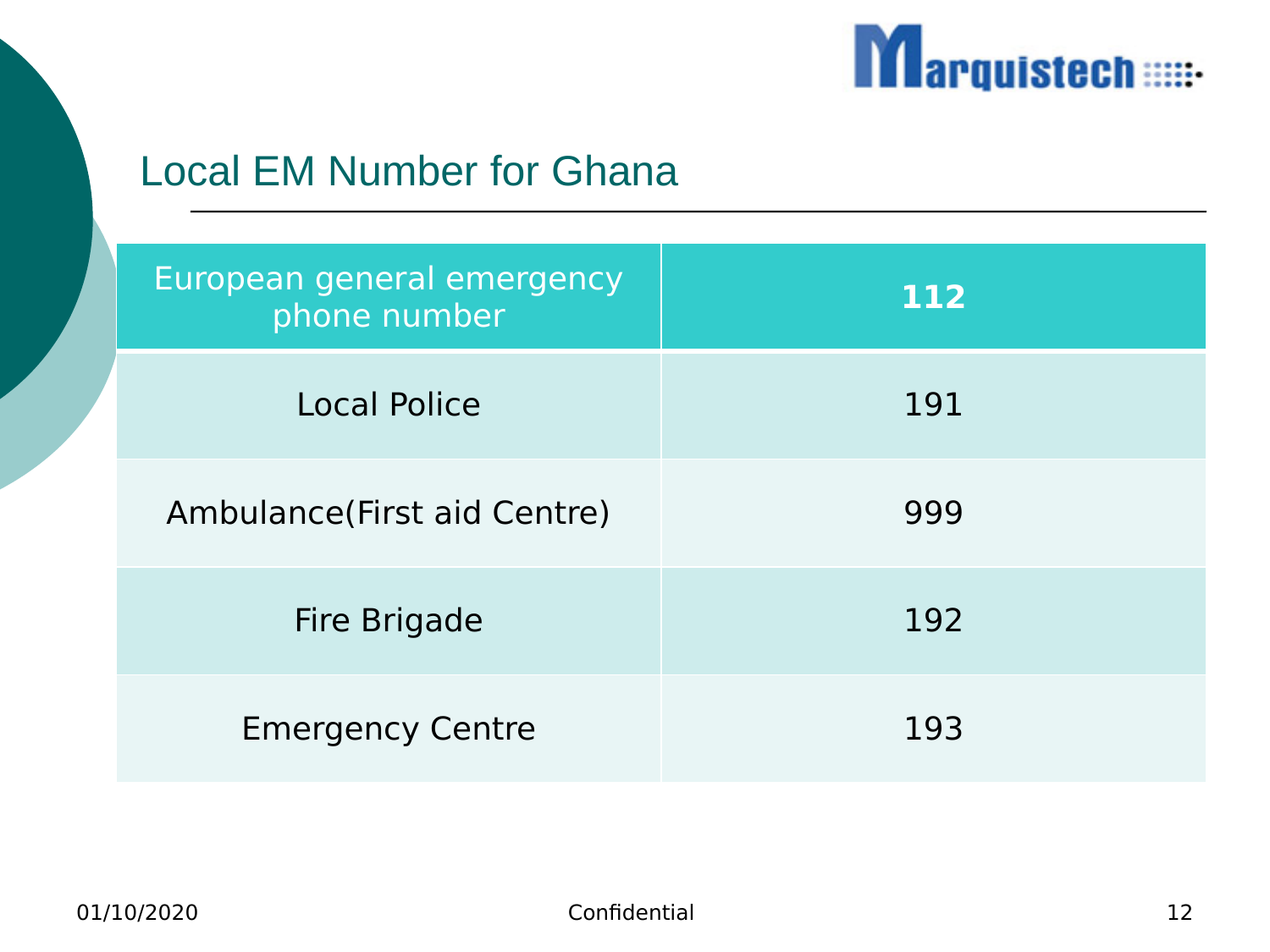

# Local EM Number for Ghana
| European general emergency phone number | 112 |
| --- | --- |
| Local Police | 191 |
| Ambulance(First aid Centre) | 999 |
| Fire Brigade | 192 |
| Emergency Centre | 193 |
01/10/2020
Confidential
12